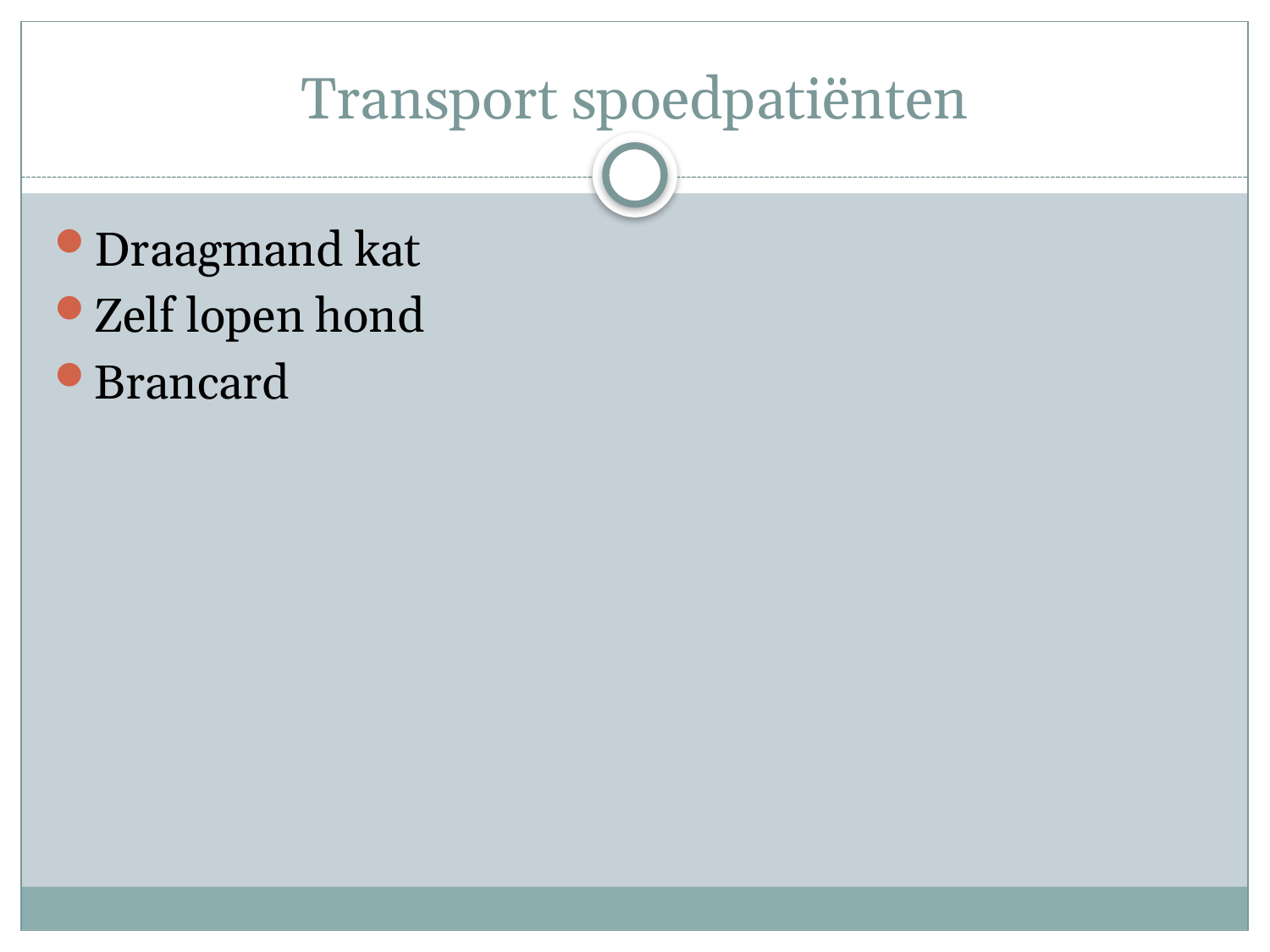

# Transport spoedpatiënten
Draagmand kat
Zelf lopen hond
Brancard